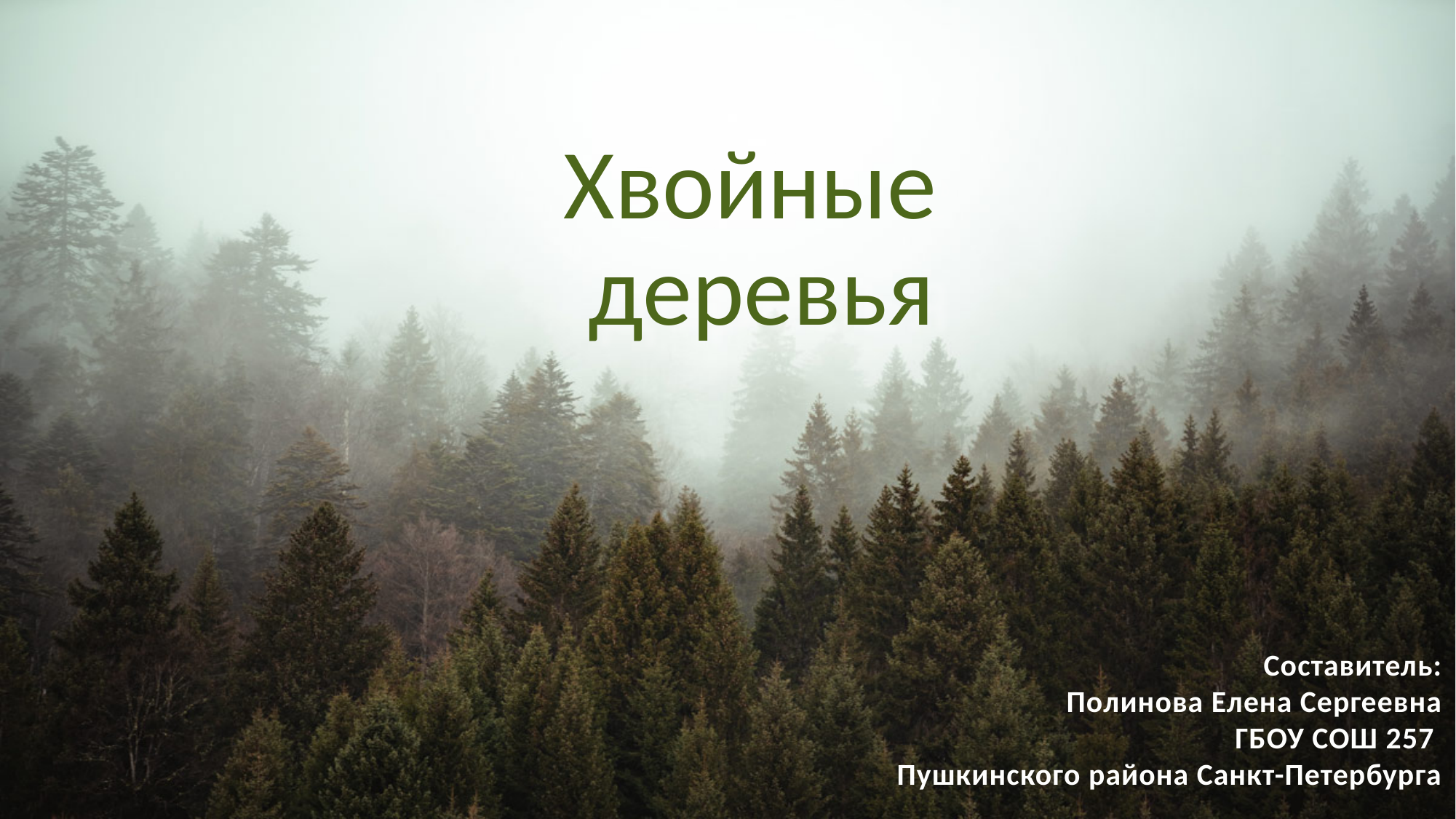

# Хвойные деревья
Составитель:
Полинова Елена Сергеевна
ГБОУ СОШ 257
Пушкинского района Санкт-Петербурга